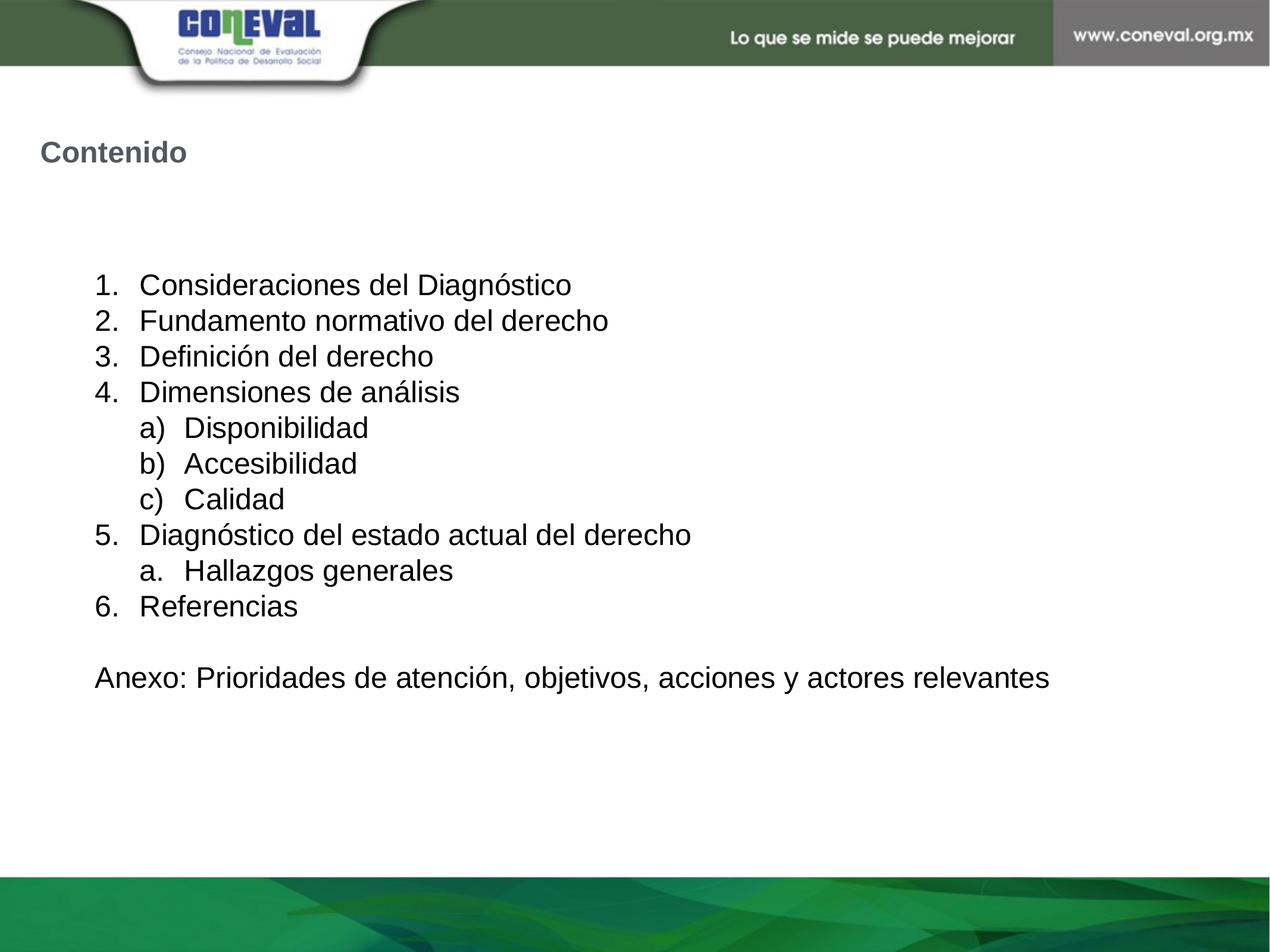

Contenido
Consideraciones del Diagnóstico
Fundamento normativo del derecho
Definición del derecho
Dimensiones de análisis
Disponibilidad
Accesibilidad
Calidad
Diagnóstico del estado actual del derecho
Hallazgos generales
Referencias

Anexo: Prioridades de atención, objetivos, acciones y actores relevantes